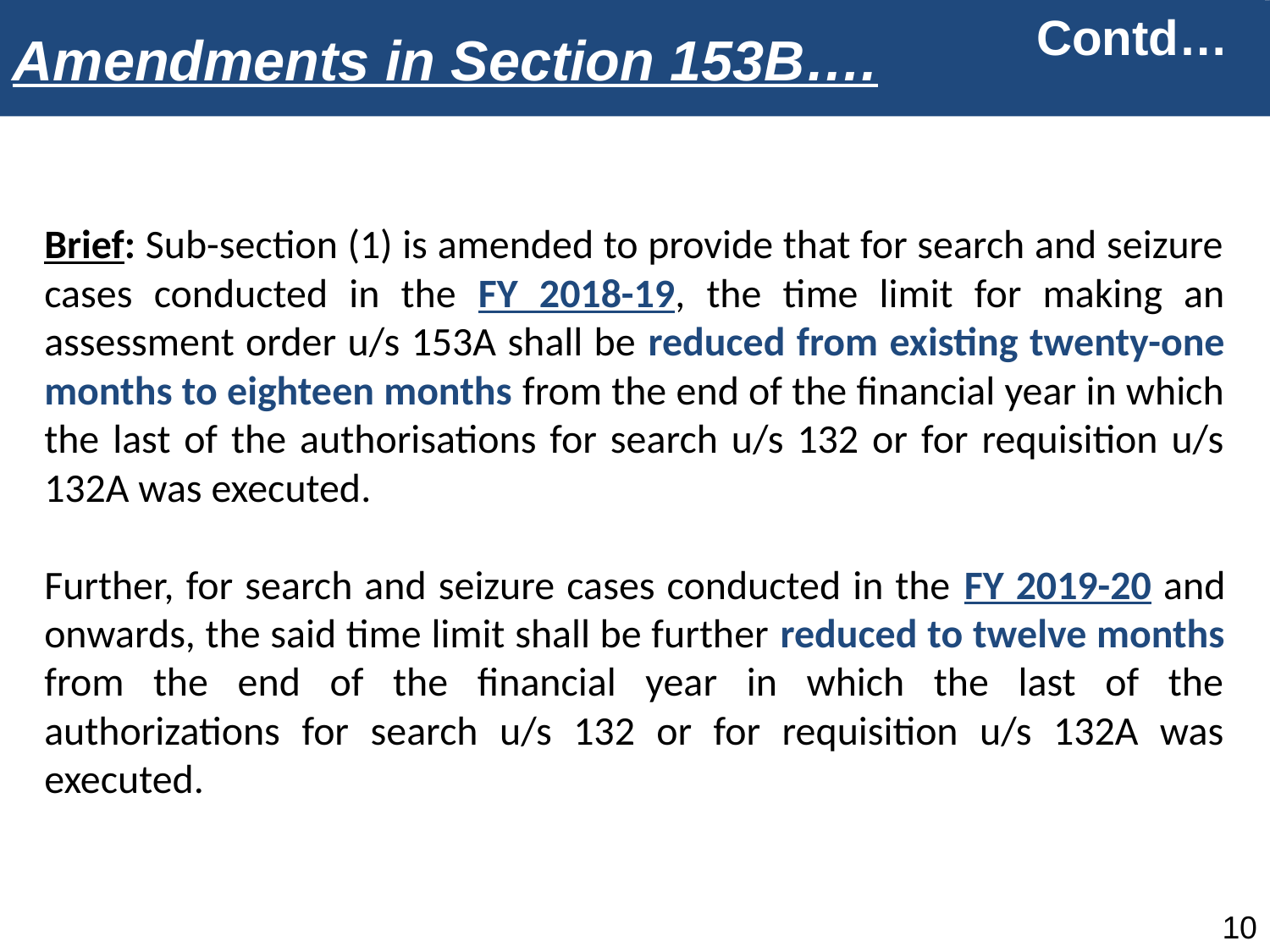

Contd…
Amendments in Section 153B….
Brief: Sub-section (1) is amended to provide that for search and seizure cases conducted in the FY 2018-19, the time limit for making an assessment order u/s 153A shall be reduced from existing twenty-one months to eighteen months from the end of the financial year in which the last of the authorisations for search u/s 132 or for requisition u/s 132A was executed.

Further, for search and seizure cases conducted in the FY 2019-20 and onwards, the said time limit shall be further reduced to twelve months from the end of the financial year in which the last of the authorizations for search u/s 132 or for requisition u/s 132A was executed.
10